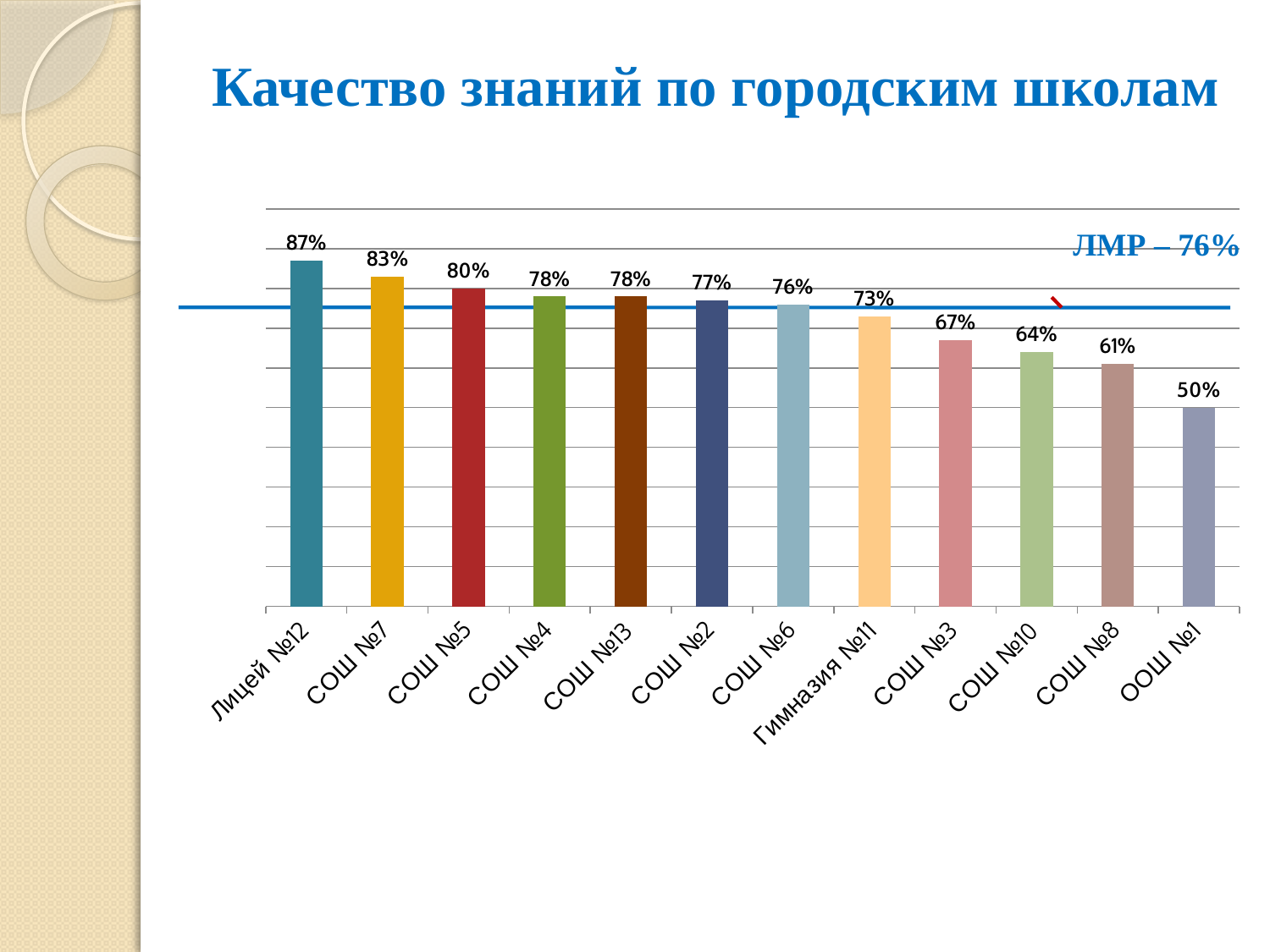

# Качество знаний по городским школам

### Chart

| Category |  |
|---|---|
| Лицей №12 | 0.8700000000000017 |
| СОШ №7 | 0.8300000000000006 |
| СОШ №5 | 0.8 |
| СОШ №4 | 0.78 |
| СОШ №13 | 0.78 |
| СОШ №2 | 0.7700000000000019 |
| СОШ №6 | 0.7600000000000019 |
| Гимназия №11 | 0.7300000000000006 |
| СОШ №3 | 0.6700000000000021 |
| СОШ №10 | 0.6400000000000019 |
| СОШ №8 | 0.6100000000000007 |
| ООШ №1 | 0.5 |
ЛМР – 76%